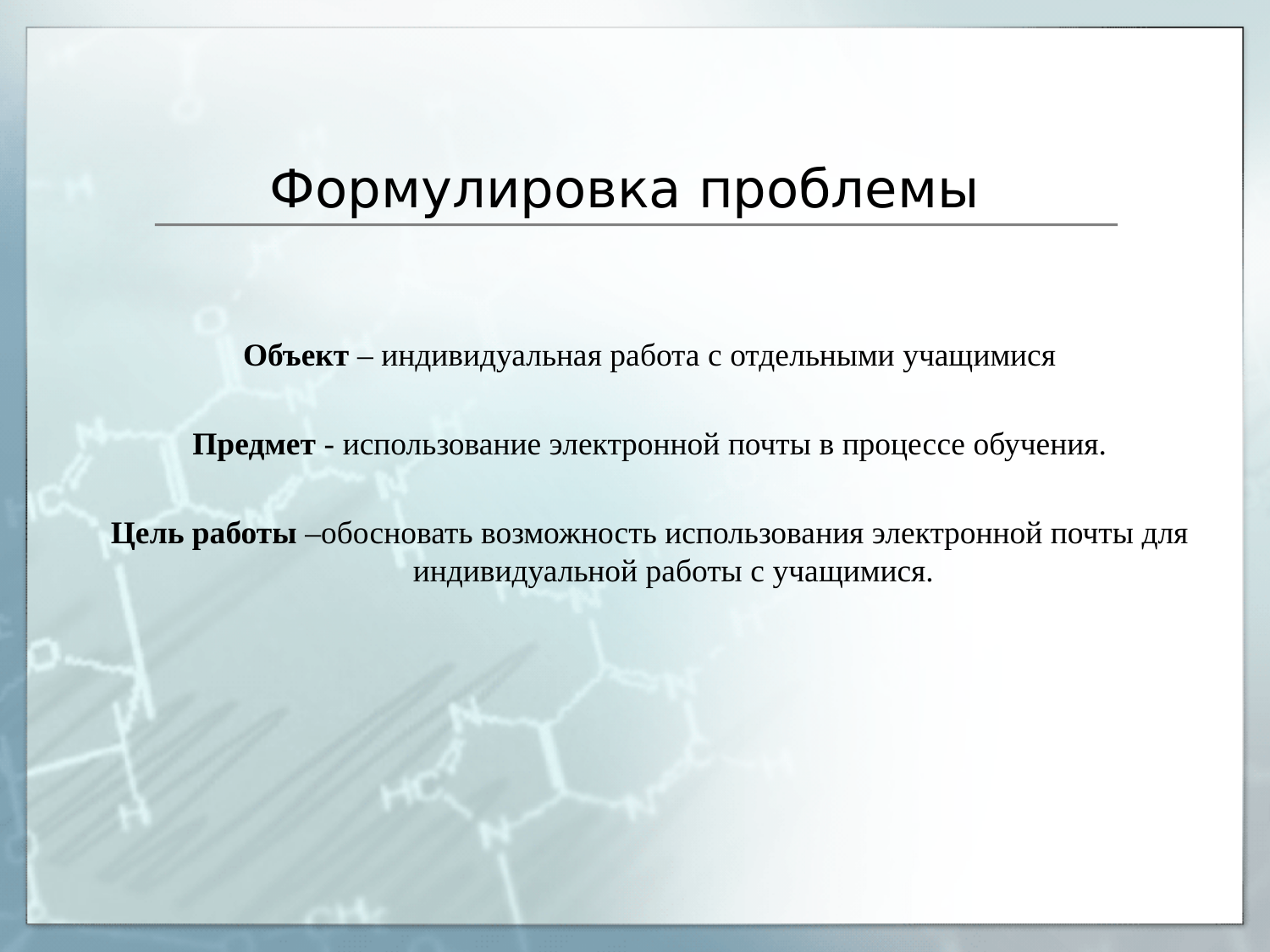

# Формулировка проблемы
Объект – индивидуальная работа с отдельными учащимися

Предмет - использование электронной почты в процессе обучения.

Цель работы –обосновать возможность использования электронной почты для индивидуальной работы с учащимися.